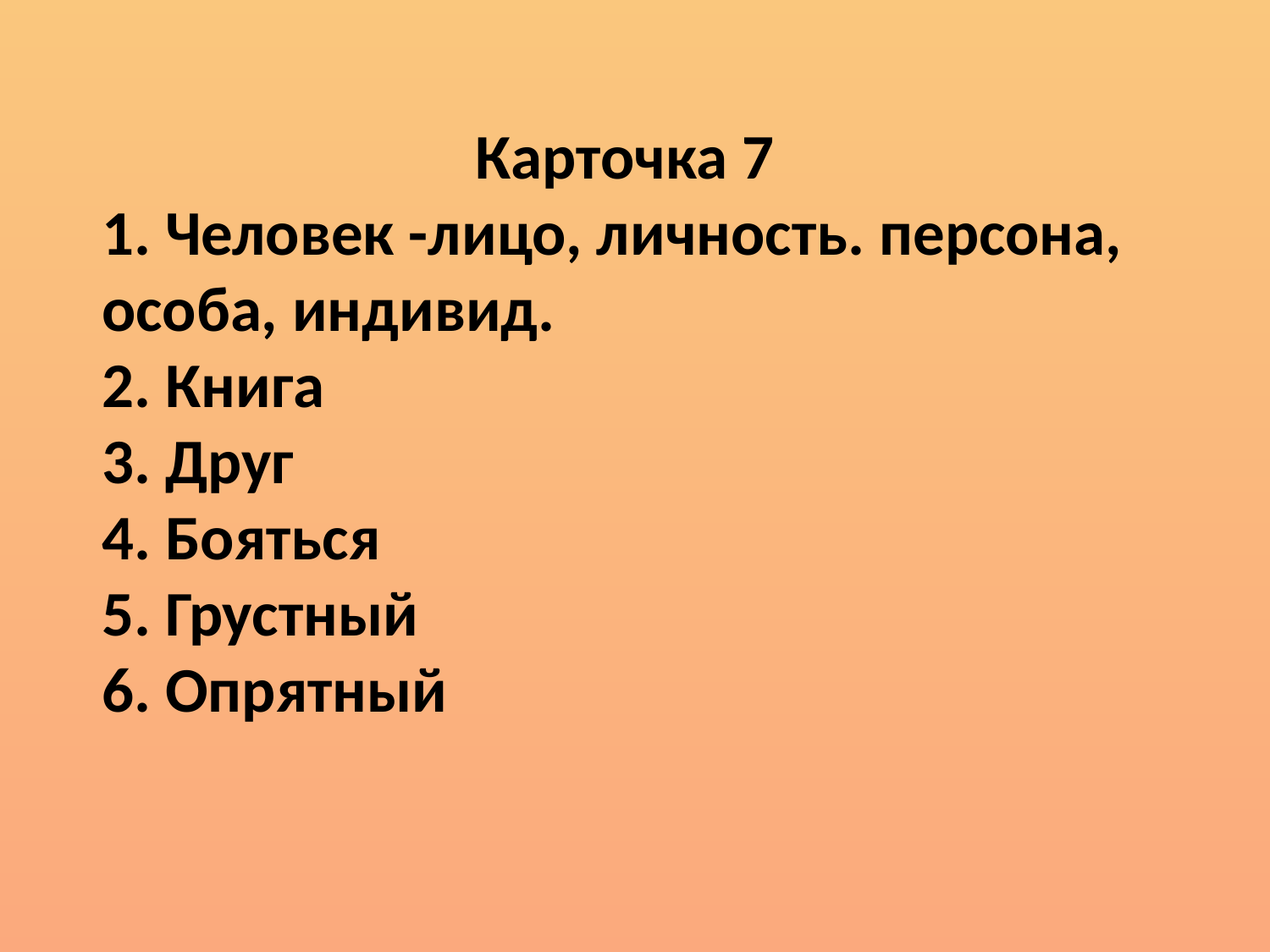

Карточка 7
1. Человек -лицо, личность. персона, особа, индивид.
2. Книга
3. Друг
4. Бояться
5. Грустный
6. Опрятный